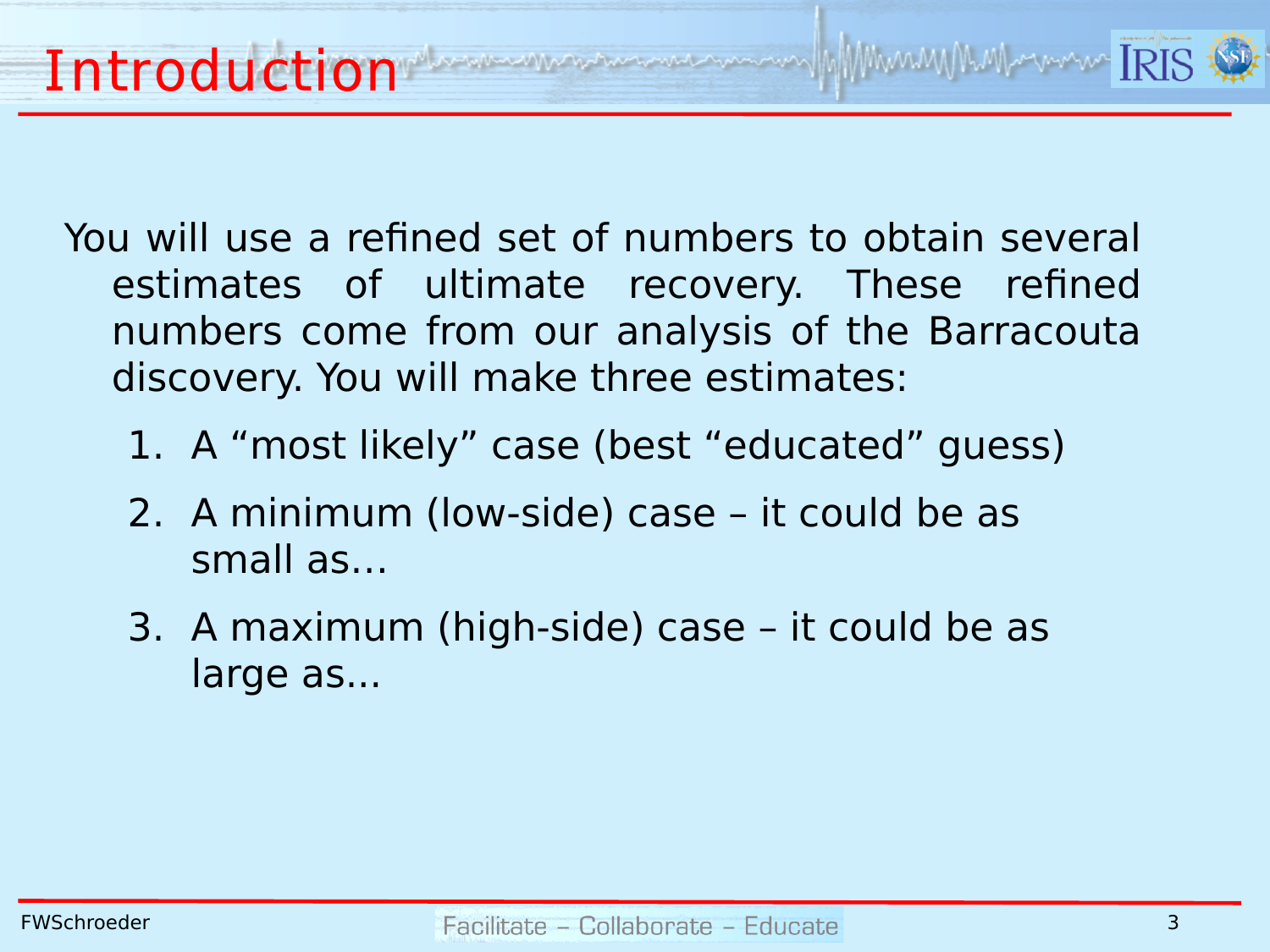

# Introduction
You will use a refined set of numbers to obtain several estimates of ultimate recovery. These refined numbers come from our analysis of the Barracouta discovery. You will make three estimates:
A “most likely” case (best “educated” guess)
A minimum (low-side) case – it could be as 	small as…
A maximum (high-side) case – it could be as 	large as...